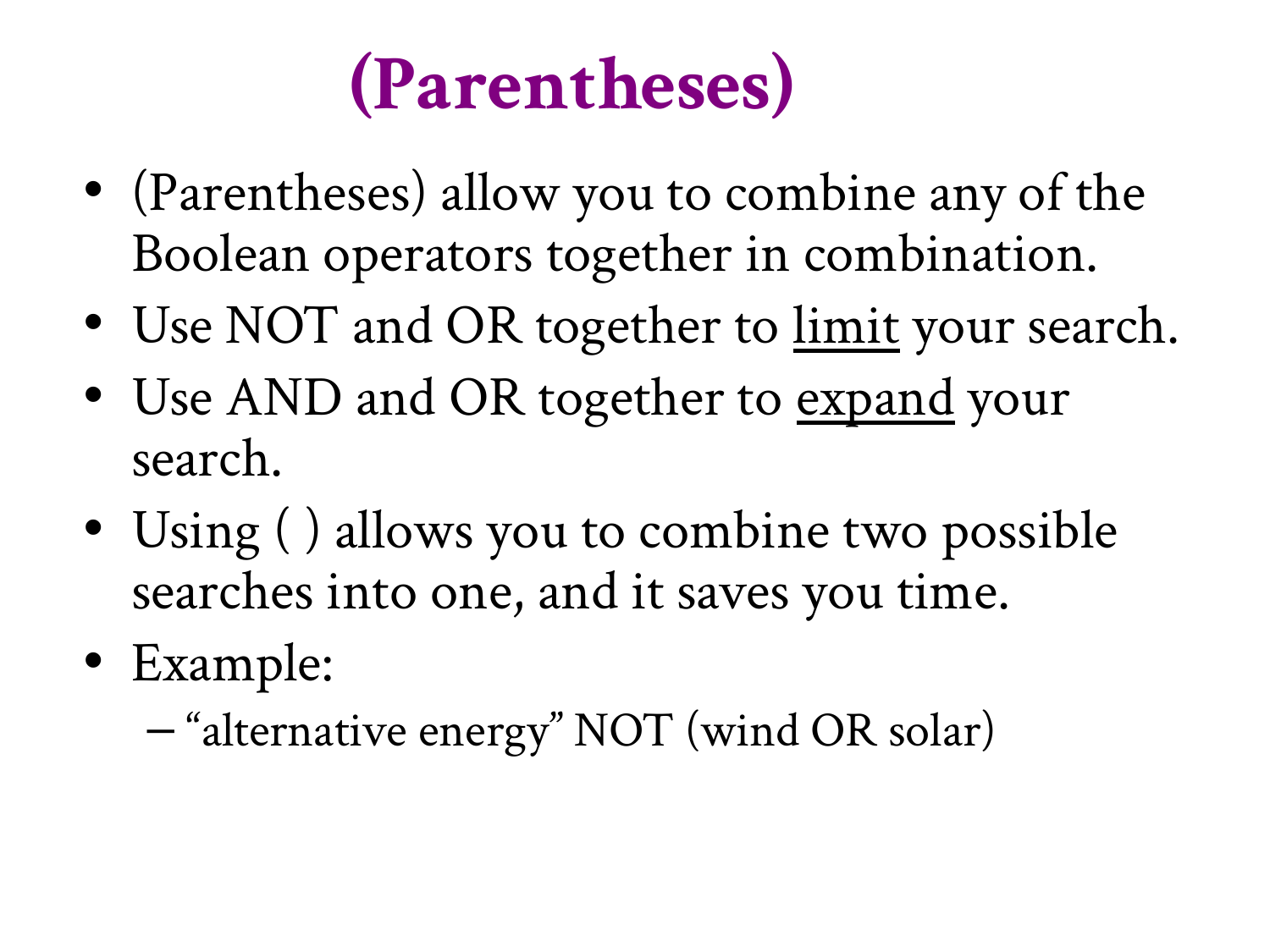

# (Parentheses)
(Parentheses) allow you to combine any of the Boolean operators together in combination.
Use NOT and OR together to limit your search.
Use AND and OR together to expand your search.
Using ( ) allows you to combine two possible searches into one, and it saves you time.
Example:
“alternative energy” NOT (wind OR solar)